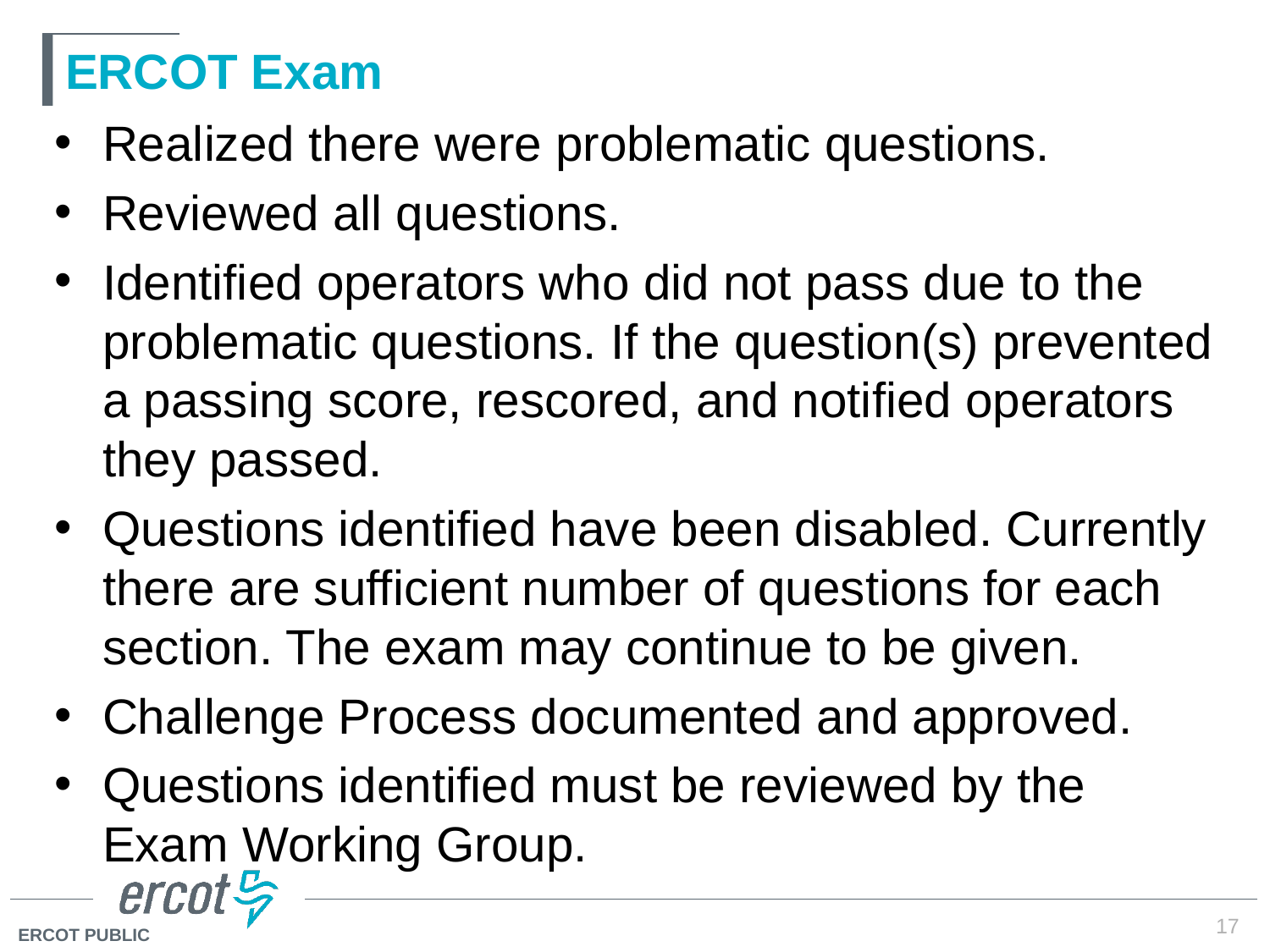

# ERCOT Exam
Realized there were problematic questions.
Reviewed all questions.
Identified operators who did not pass due to the problematic questions. If the question(s) prevented a passing score, rescored, and notified operators they passed.
Questions identified have been disabled. Currently there are sufficient number of questions for each section. The exam may continue to be given.
Challenge Process documented and approved.
Questions identified must be reviewed by the Exam Working Group.
17